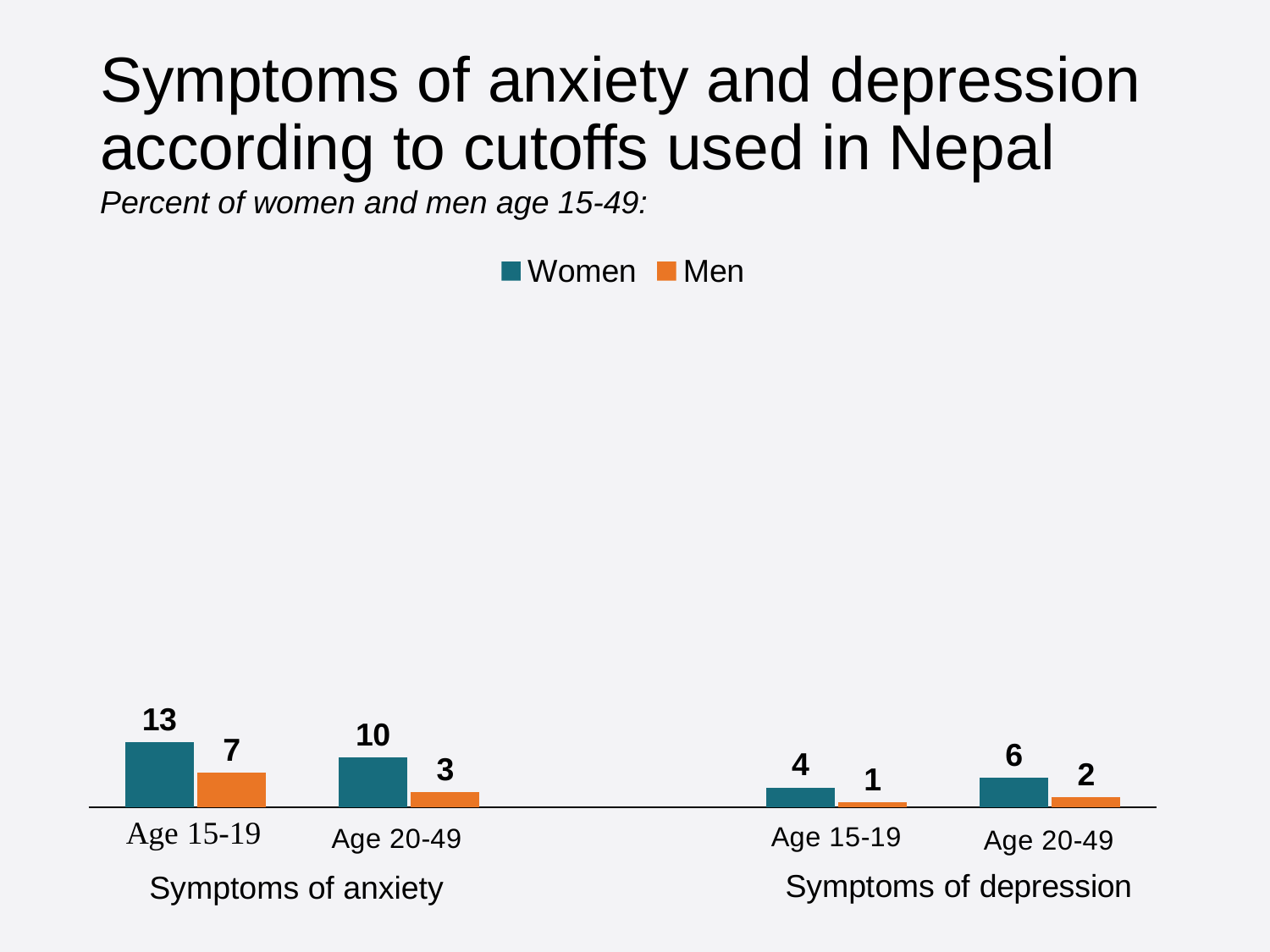

# Symptoms of anxiety and depression according to cutoffs used in Nepal
Percent of women and men age 15-49:

### Chart

| Category | Women | Men |
|---|---|---|
| Column2 | 13.0 | 7.0 |
| Column3 | 10.0 | 3.0 |
| Column4 | None | None |
| Column5 | 4.0 | 1.0 |
| Column6 | 6.0 | 2.0 |
Symptoms of anxiety